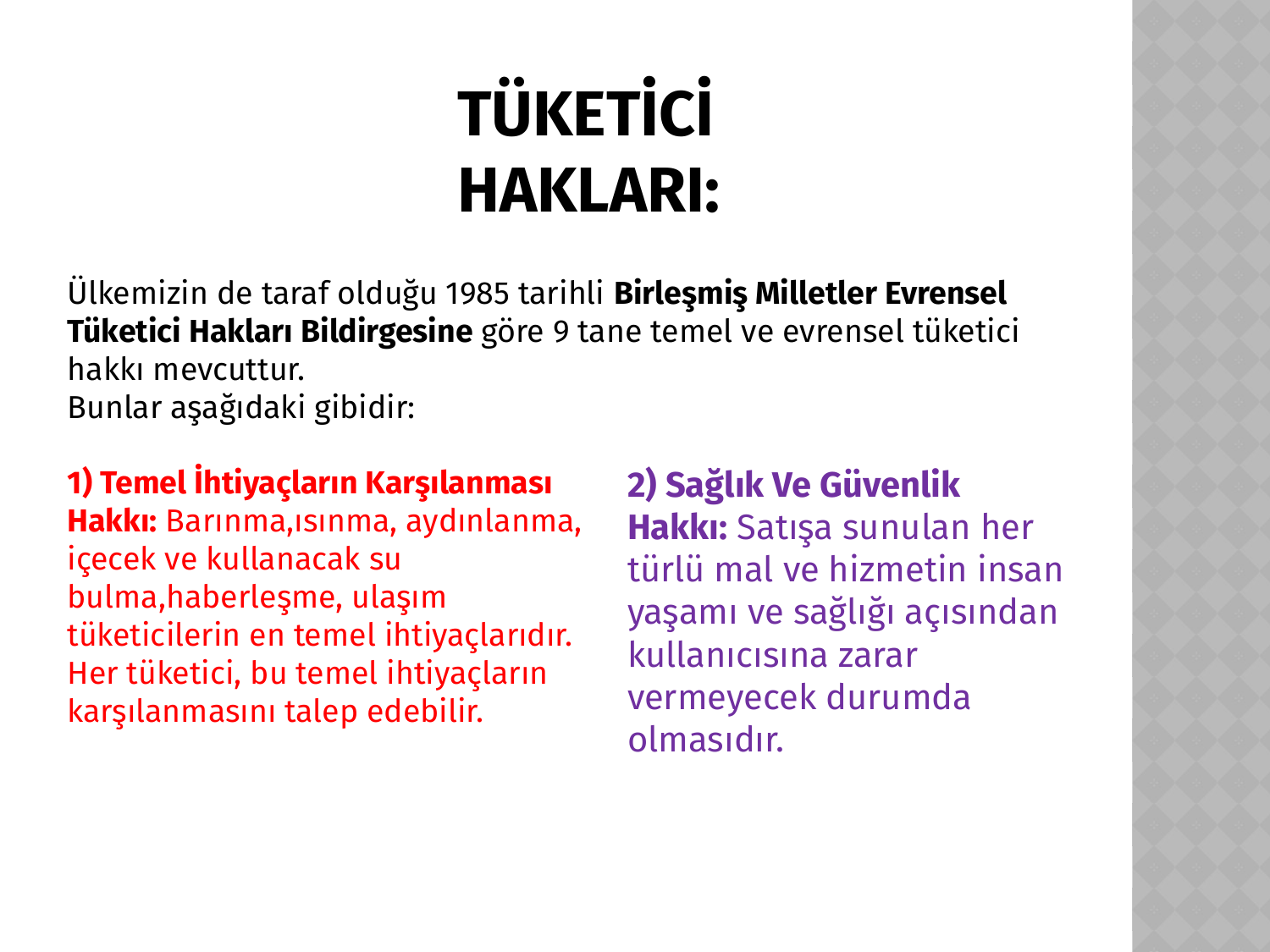

TÜKETİCİ HAKLARI:
Ülkemizin de taraf olduğu 1985 tarihli Birleşmiş Milletler Evrensel Tüketici Hakları Bildirgesine göre 9 tane temel ve evrensel tüketici hakkı mevcuttur.
Bunlar aşağıdaki gibidir:
1) Temel İhtiyaçların Karşılanması Hakkı: Barınma,ısınma, aydınlanma, içecek ve kullanacak su bulma,haberleşme, ulaşım tüketicilerin en temel ihtiyaçlarıdır. Her tüketici, bu temel ihtiyaçların karşılanmasını talep edebilir.
2) Sağlık Ve Güvenlik Hakkı: Satışa sunulan her türlü mal ve hizmetin insan yaşamı ve sağlığı açısından kullanıcısına zarar vermeyecek durumda olmasıdır.